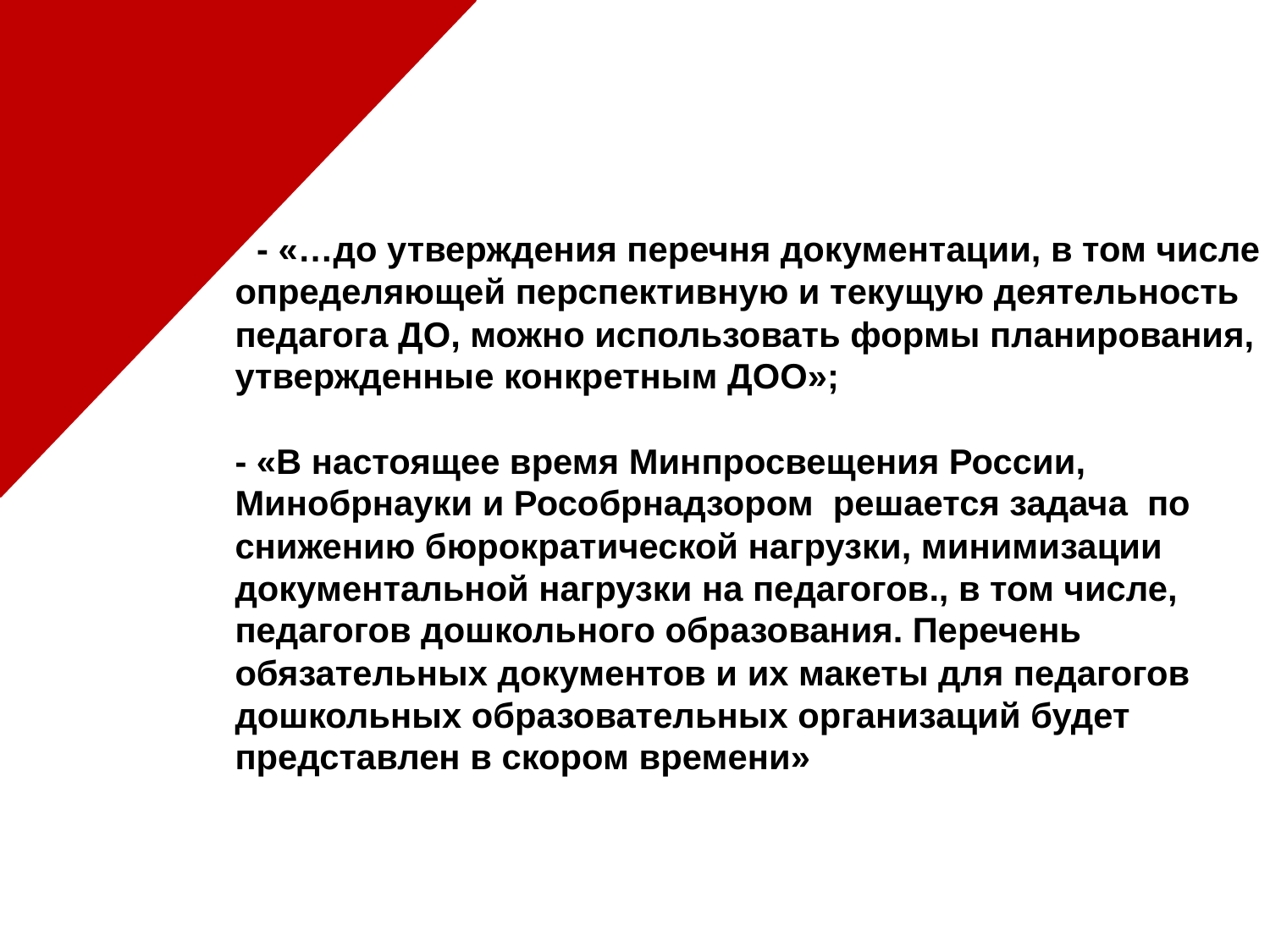

- «…до утверждения перечня документации, в том числе определяющей перспективную и текущую деятельность педагога ДО, можно использовать формы планирования, утвержденные конкретным ДОО»;

- «В настоящее время Минпросвещения России, Минобрнауки и Рособрнадзором  решается задача  по снижению бюрократической нагрузки, минимизации документальной нагрузки на педагогов., в том числе, педагогов дошкольного образования. Перечень обязательных документов и их макеты для педагогов дошкольных образовательных организаций будет представлен в скором времени»
#